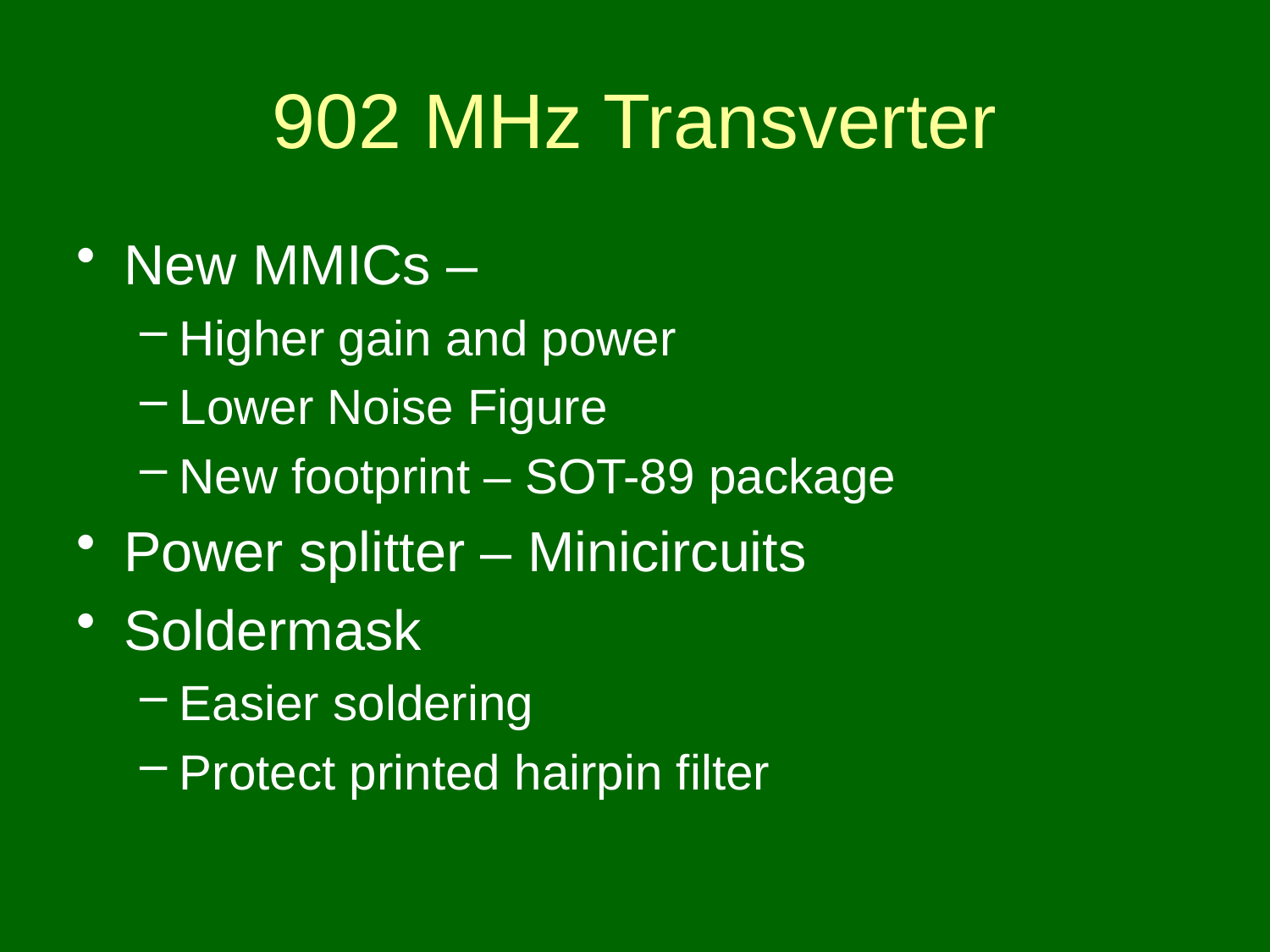

# 902 MHz Transverter
New MMICs –
Higher gain and power
Lower Noise Figure
New footprint – SOT-89 package
Power splitter – Minicircuits
Soldermask
Easier soldering
Protect printed hairpin filter